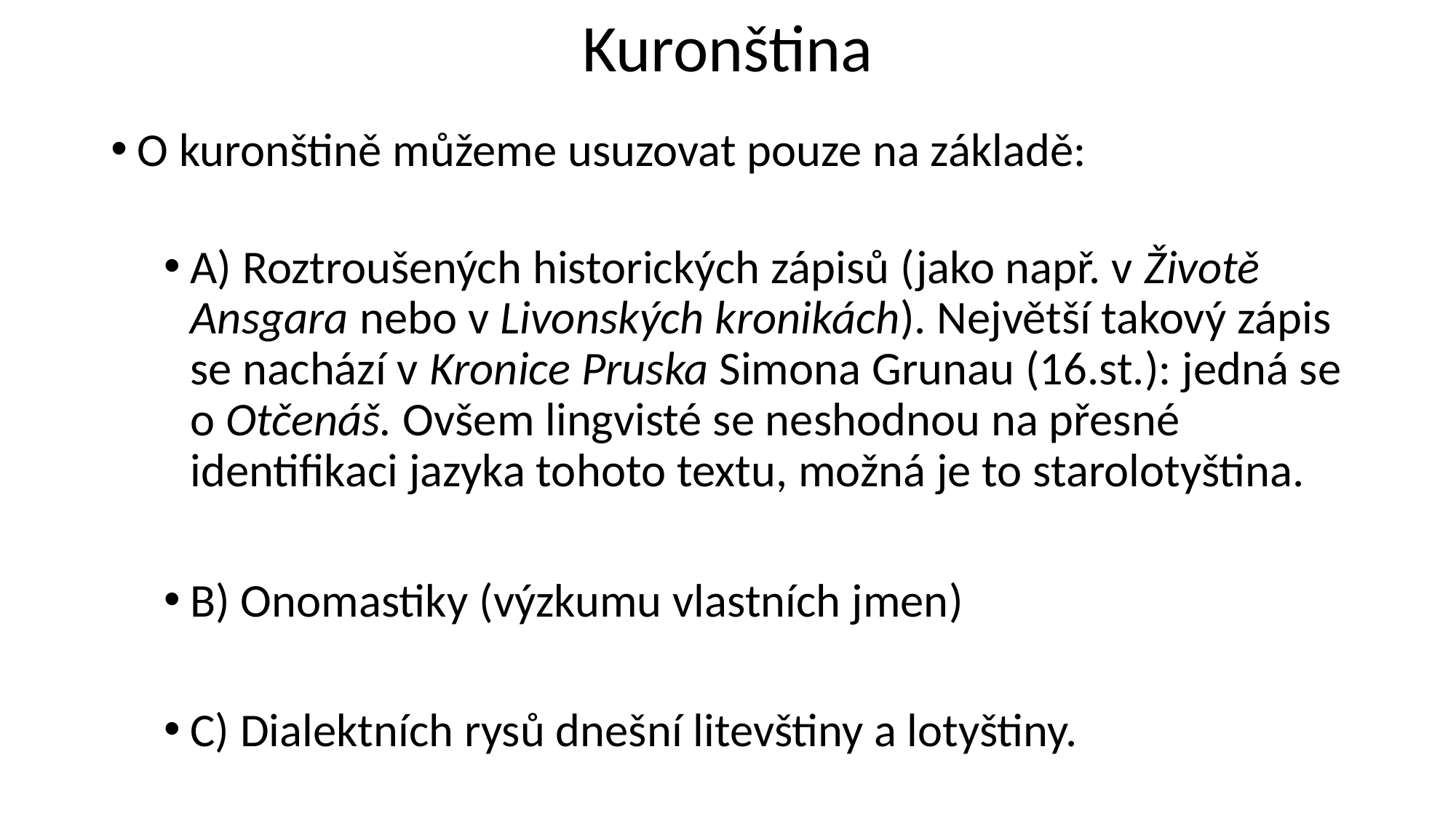

# Kuronština
O kuronštině můžeme usuzovat pouze na základě:

A) Roztroušených historických zápisů (jako např. v Životě Ansgara nebo v Livonských kronikách). Největší takový zápis se nachází v Kronice Pruska Simona Grunau (16.st.): jedná se o Otčenáš. Ovšem lingvisté se neshodnou na přesné identifikaci jazyka tohoto textu, možná je to starolotyština.

B) Onomastiky (výzkumu vlastních jmen)

C) Dialektních rysů dnešní litevštiny a lotyštiny.